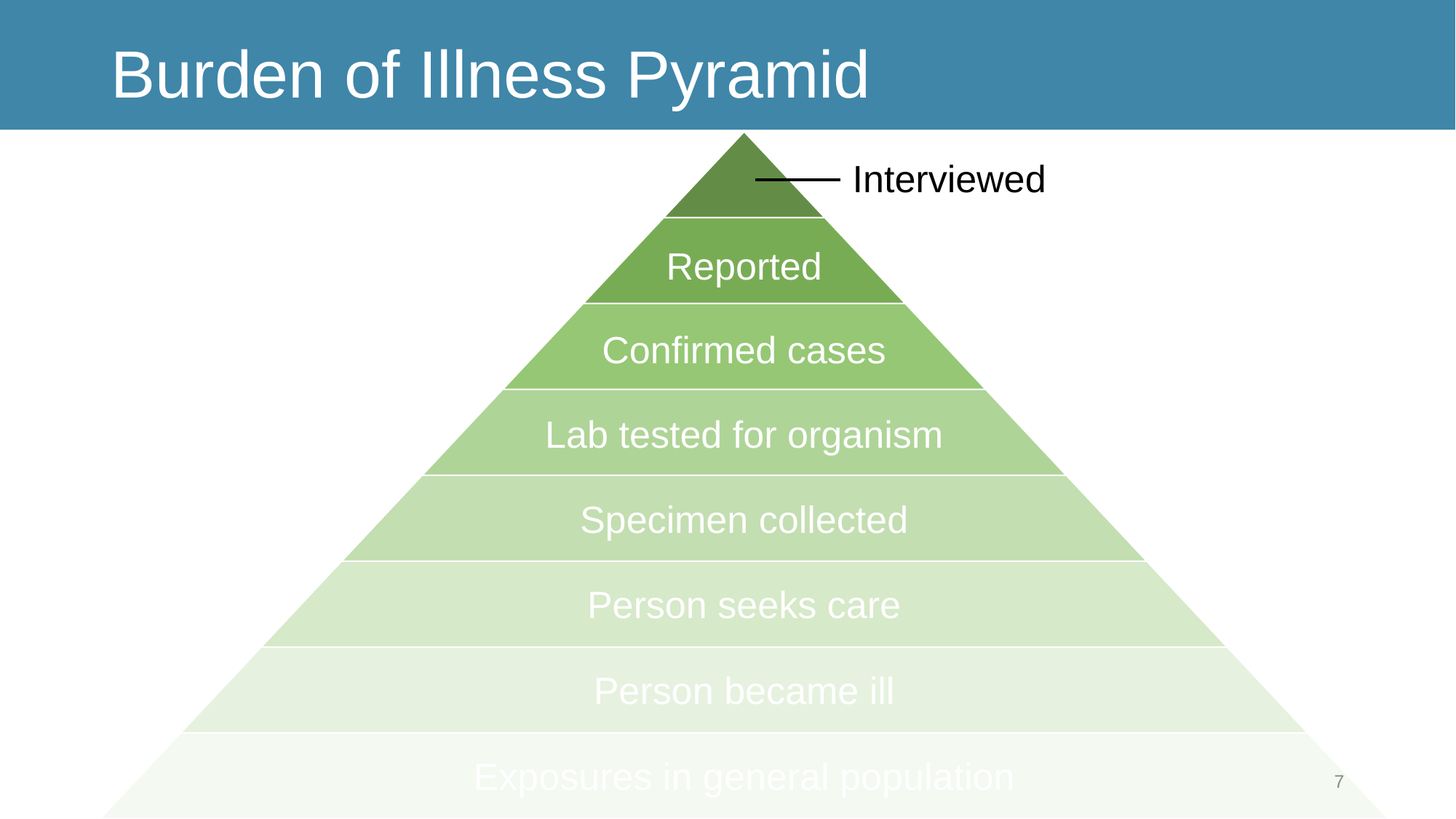

# Burden of Illness Pyramid

Reported
Confirmed cases
Lab tested for organism
Specimen collected
Person seeks care
Person became ill
Exposures in general population
Interviewed
7